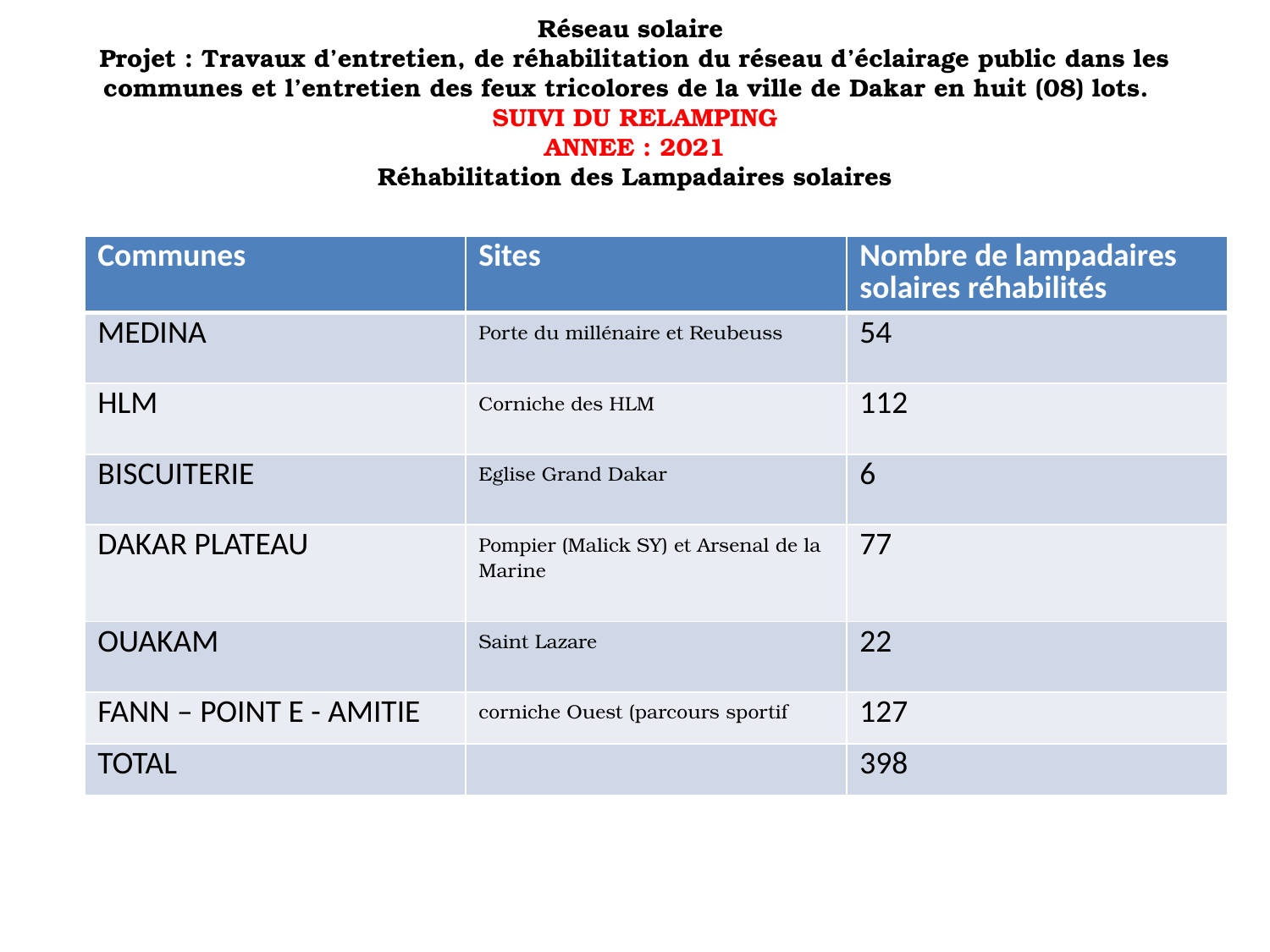

# Réseau solaire Projet : Travaux d’entretien, de réhabilitation du réseau d’éclairage public dans les communes et l’entretien des feux tricolores de la ville de Dakar en huit (08) lots. SUIVI DU RELAMPING ANNEE : 2021 Réhabilitation des Lampadaires solaires
| Communes | Sites | Nombre de lampadaires solaires réhabilités |
| --- | --- | --- |
| MEDINA | Porte du millénaire et Reubeuss | 54 |
| HLM | Corniche des HLM | 112 |
| BISCUITERIE | Eglise Grand Dakar | 6 |
| DAKAR PLATEAU | Pompier (Malick SY) et Arsenal de la Marine | 77 |
| OUAKAM | Saint Lazare | 22 |
| FANN – POINT E - AMITIE | corniche Ouest (parcours sportif | 127 |
| TOTAL |  | 398 |